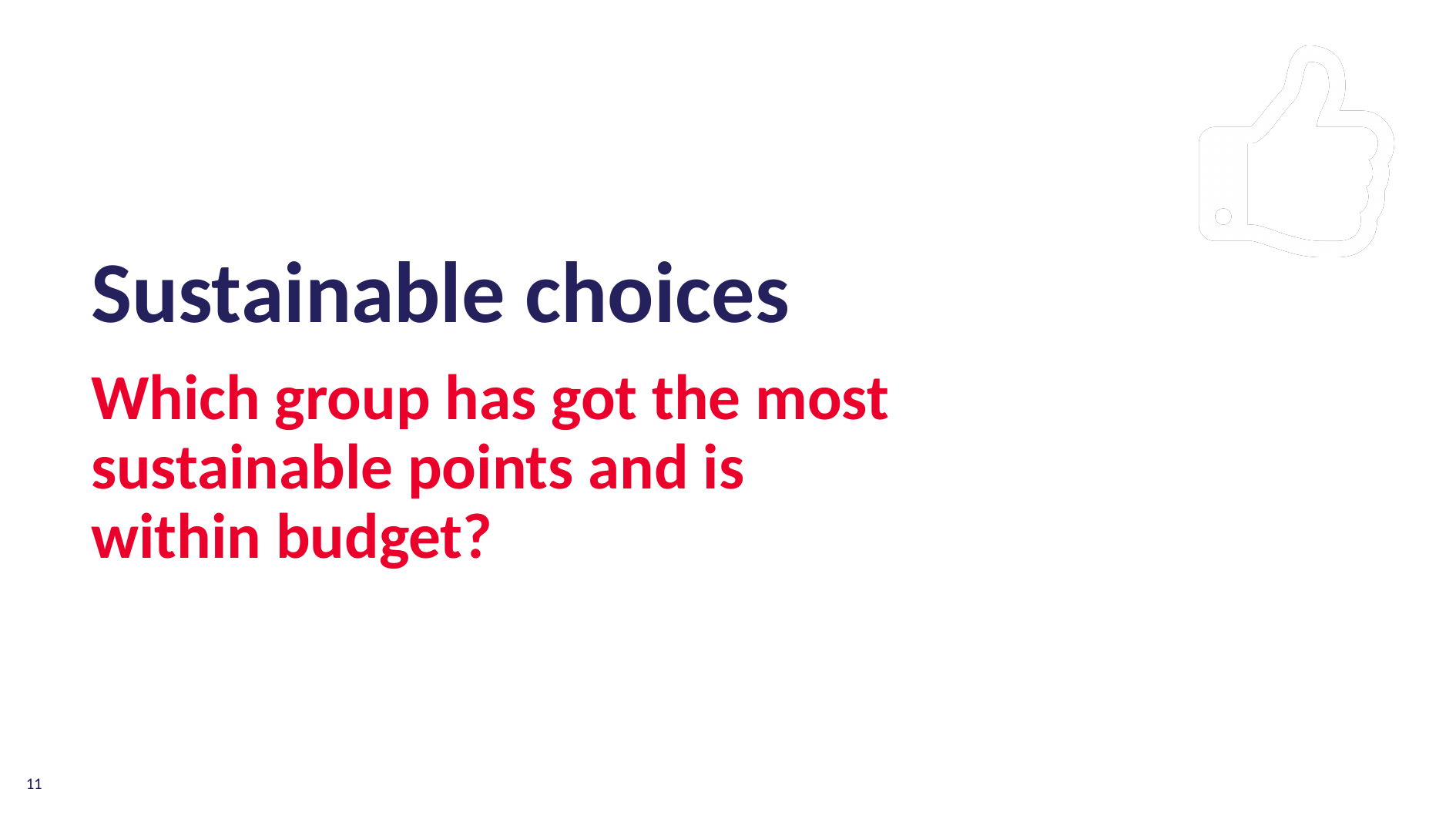

Sustainable choices
Which group has got the most sustainable points and is within budget?
11